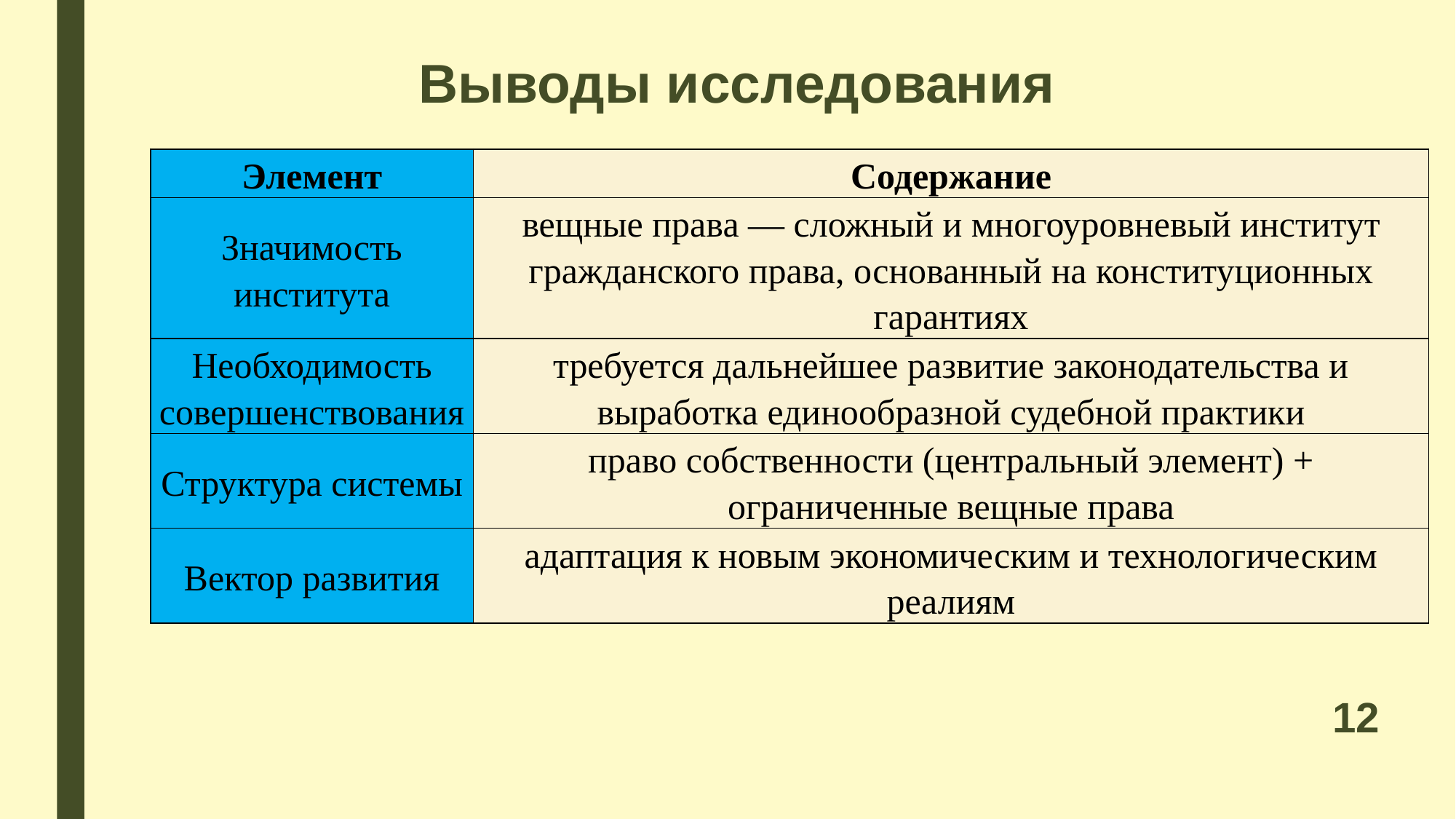

# Выводы исследования
| Элемент | Содержание |
| --- | --- |
| Значимость института | вещные права — сложный и многоуровневый институт гражданского права, основанный на конституционных гарантиях |
| Необходимость совершенствования | требуется дальнейшее развитие законодательства и выработка единообразной судебной практики |
| Структура системы | право собственности (центральный элемент) + ограниченные вещные права |
| Вектор развития | адаптация к новым экономическим и технологическим реалиям |
12